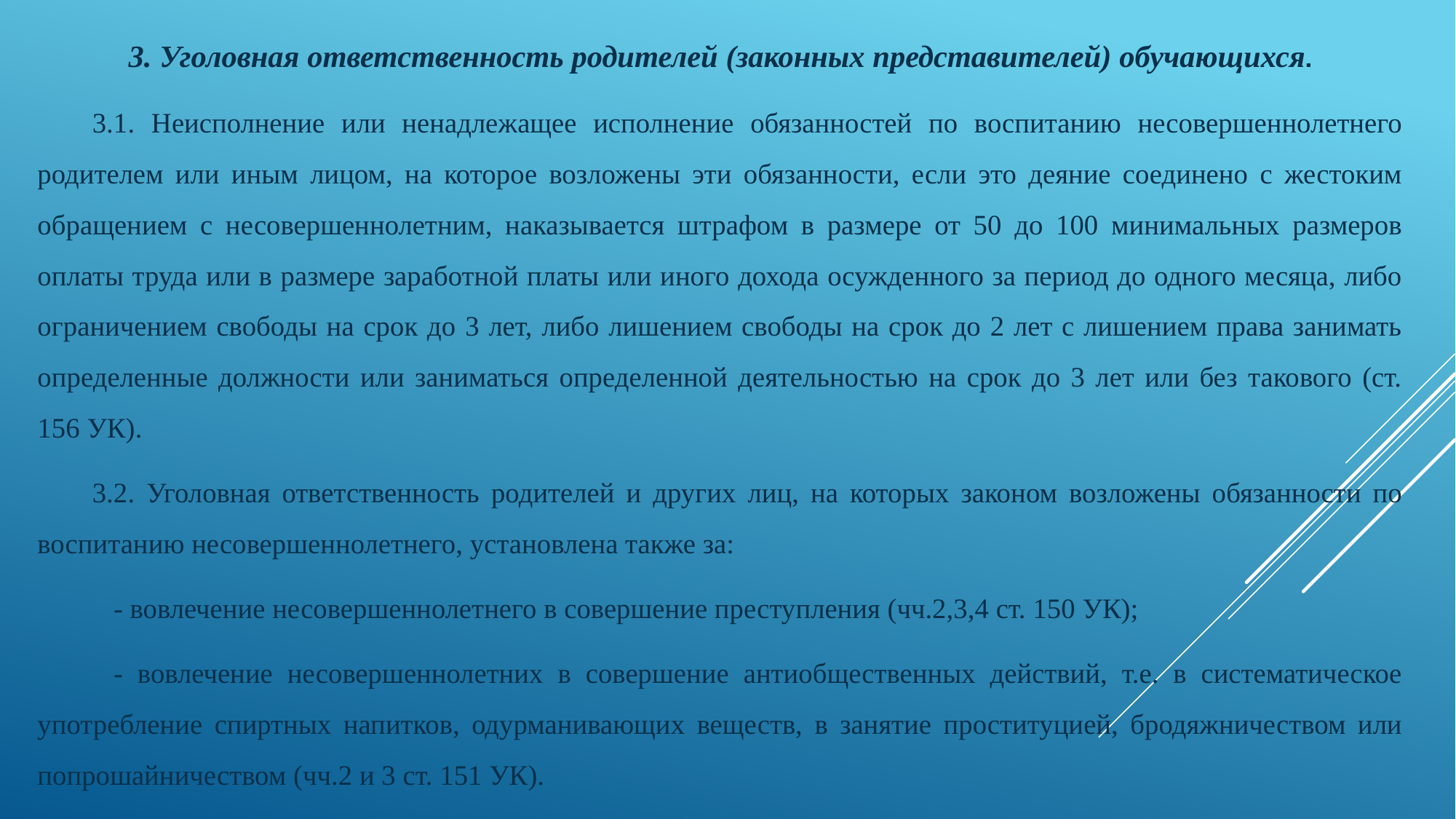

3. Уголовная ответственность родителей (законных представителей) обучающихся.
3.1. Неисполнение или ненадлежащее исполнение обязанностей по воспитанию несовершеннолетнего родителем или иным лицом, на которое возложены эти обязанности, если это деяние соединено с жестоким обращением с несовершеннолетним, наказывается штрафом в размере от 50 до 100 минимальных размеров оплаты труда или в размере заработной платы или иного дохода осужденного за период до одного месяца, либо ограничением свободы на срок до 3 лет, либо лишением свободы на срок до 2 лет с лишением права занимать определенные должности или заниматься определенной деятельностью на срок до 3 лет или без такового (ст. 156 УК).
3.2. Уголовная ответственность родителей и других лиц, на которых законом возложены обязанности по воспитанию несовершеннолетнего, установлена также за:
   - вовлечение несовершеннолетнего в совершение преступления (чч.2,3,4 ст. 150 УК);
   - вовлечение несовершеннолетних в совершение антиобщественных действий, т.е. в систематическое употребление спиртных напитков, одурманивающих веществ, в занятие проституцией, бродяжничеством или попрошайничеством (чч.2 и 3 ст. 151 УК).